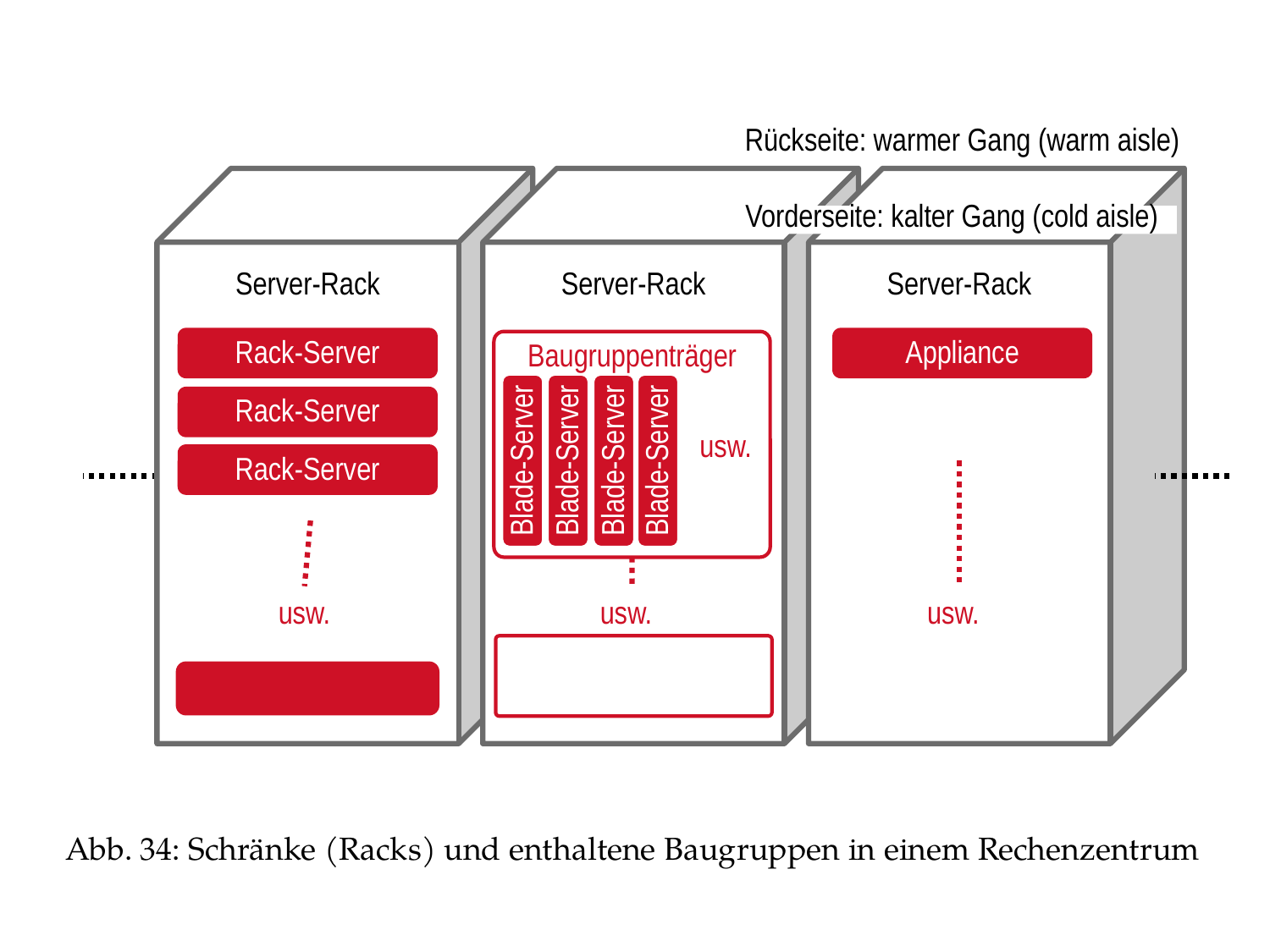

Rückseite: warmer Gang (warm aisle)
Server-Rack
Server-Rack
Server-Rack
Vorderseite: kalter Gang (cold aisle)
Rack-Server
Appliance
Rack-Server
Rack-Server
Baugruppenträger
usw.
Blade-Server
Blade-Server
Blade-Server
Blade-Server
usw.
usw.
usw.

Abb. 34: Schränke (Racks) und enthaltene Baugruppen in einem Rechenzentrum